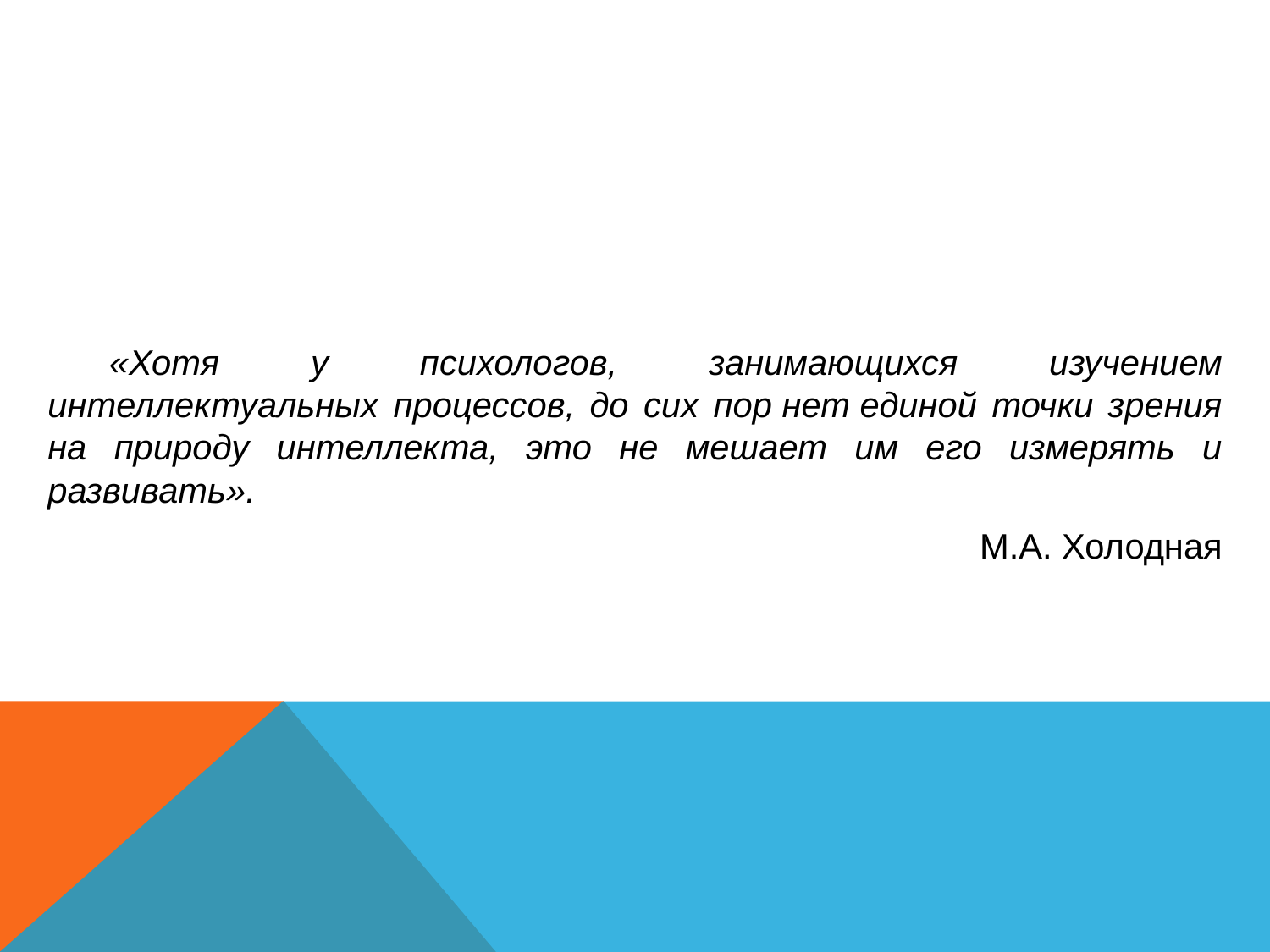

#

«Хотя у психологов, занимающихся изучением интеллектуальных процессов, до сих пор нет единой точки зрения на природу интеллекта, это не мешает им его измерять и развивать».
М.А. Холодная